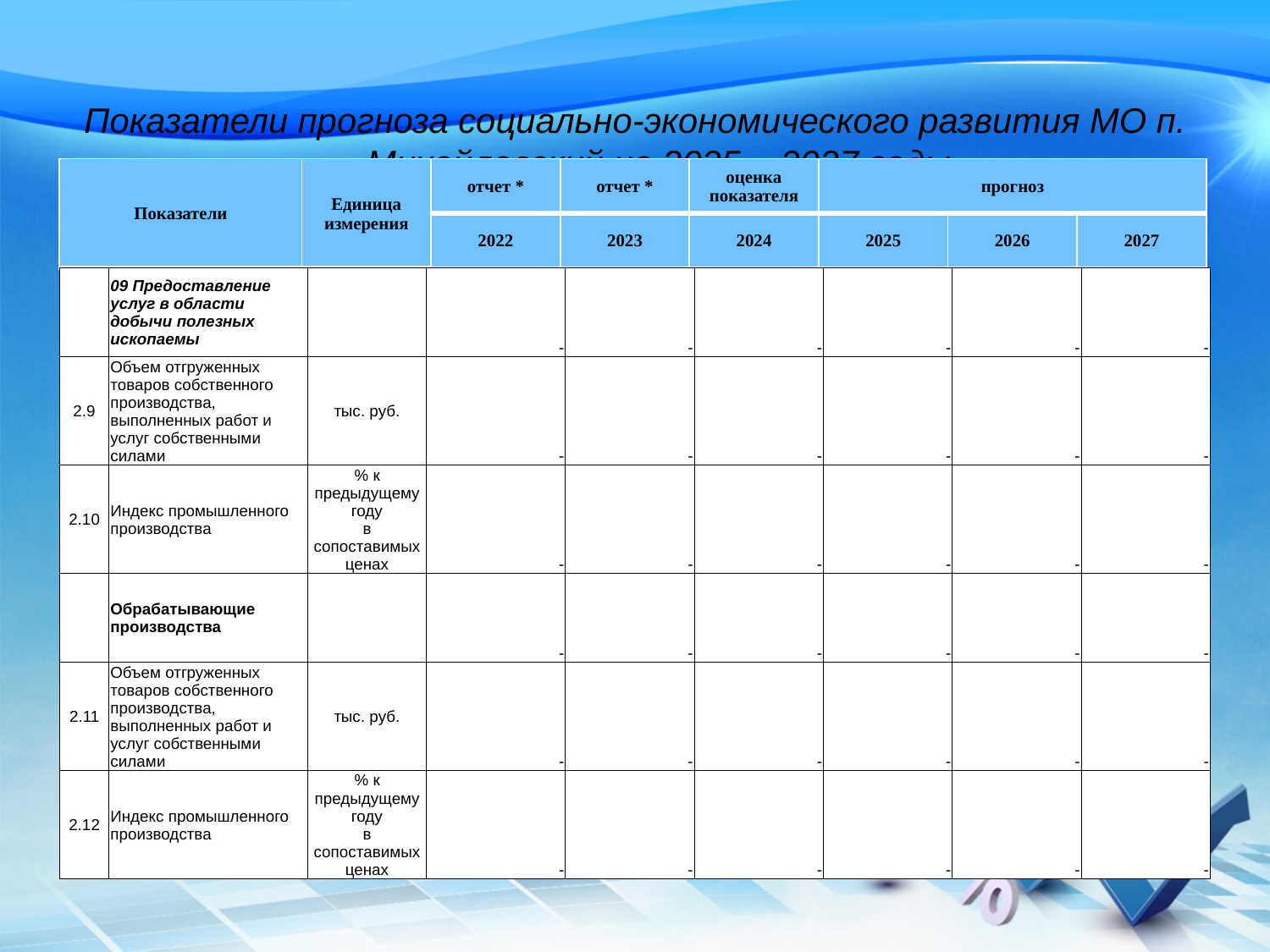

# Показатели прогноза социально-экономического развития МО п. Михайловский на 2025 – 2027 годы
| Показатели | Единица измерения | отчет \* | отчет \* | оценка показателя | прогноз |  |  |
| --- | --- | --- | --- | --- | --- | --- | --- |
|  |  | 2022 | 2023 | 2024 | 2025 | 2026 | 2027 |

|  | 09 Предоставление услуг в области добычи полезных ископаемы |  | - | - | - | - | - | - |
| --- | --- | --- | --- | --- | --- | --- | --- | --- |
| 2.9 | Объем отгруженных товаров собственного производства, выполненных работ и услуг собственными силами | тыс. руб. | - | - | - | - | - | - |
| 2.10 | Индекс промышленного производства | % к предыдущему году в сопоставимых ценах | - | - | - | - | - | - |
|  | Обрабатывающие производства |  | - | - | - | - | - | - |
| 2.11 | Объем отгруженных товаров собственного производства, выполненных работ и услуг собственными силами | тыс. руб. | - | - | - | - | - | - |
| 2.12 | Индекс промышленного производства | % к предыдущему году в сопоставимых ценах | - | - | - | - | - | - |